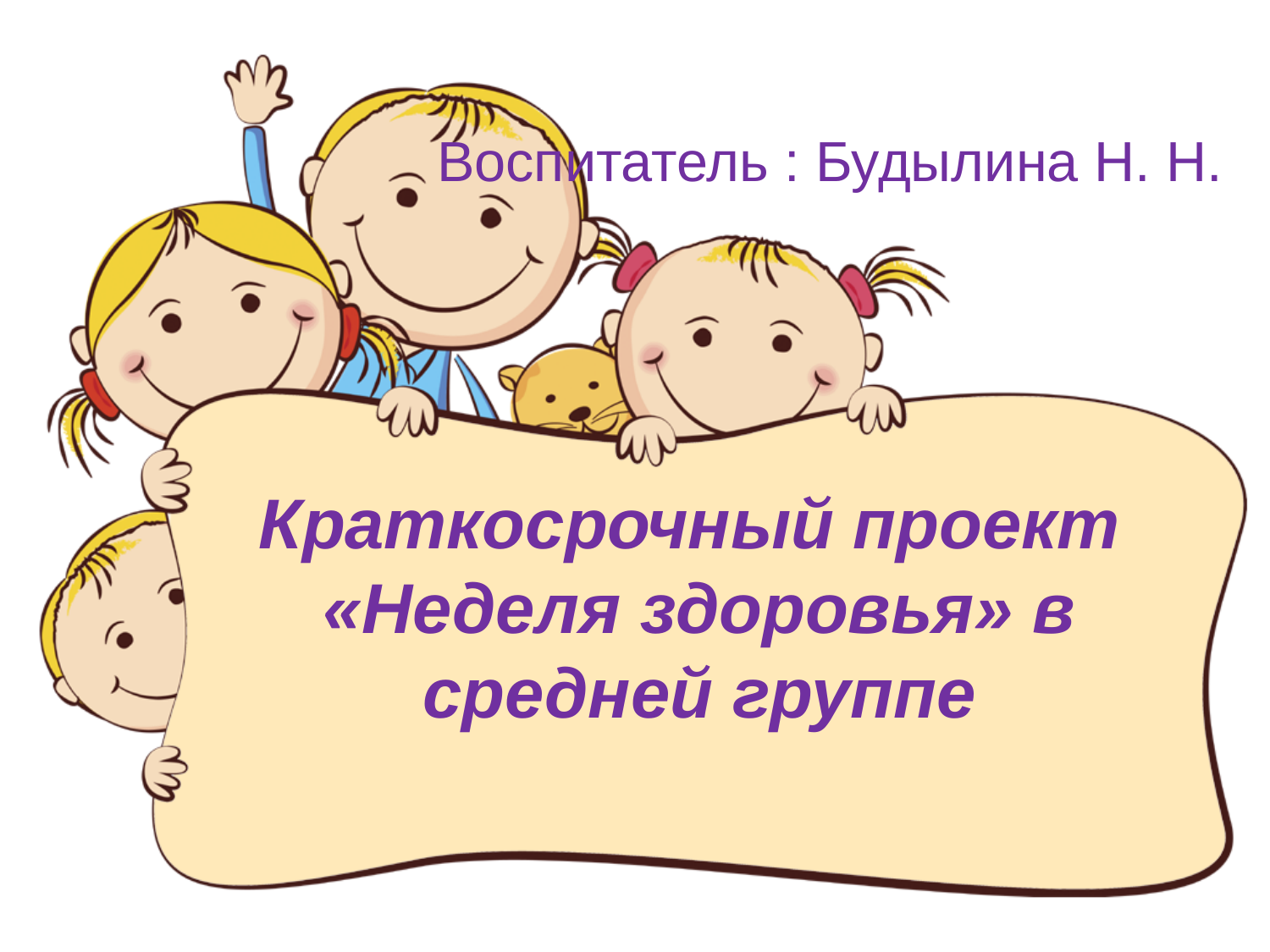

Воспитатель : Будылина Н. Н.
# Краткосрочный проект «Неделя здоровья» в средней группе